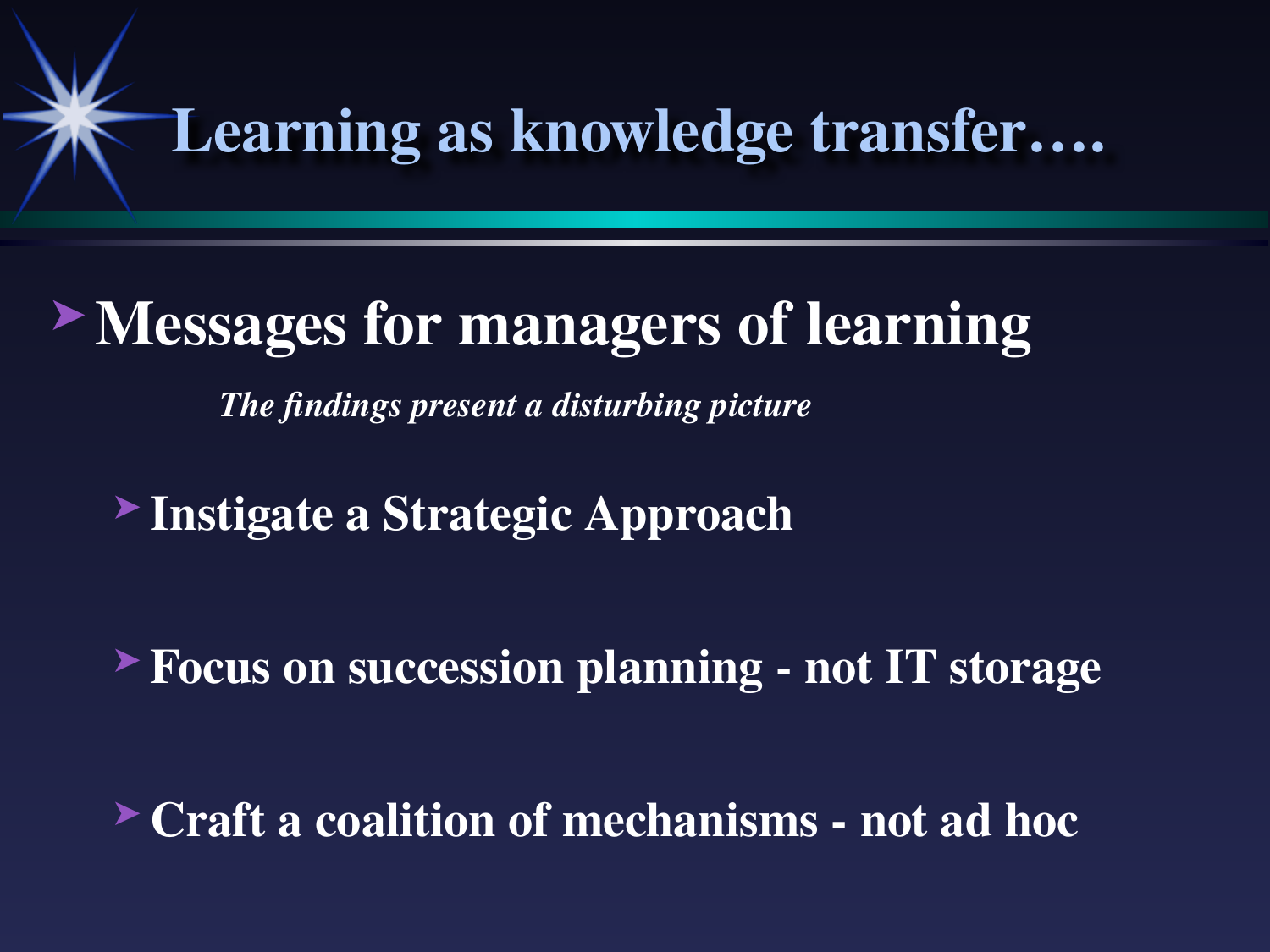

# Learning as knowledge transfer….
Messages for managers of learning
              The findings present a disturbing picture

Instigate a Strategic Approach

Focus on succession planning - not IT storage

Craft a coalition of mechanisms - not ad hoc